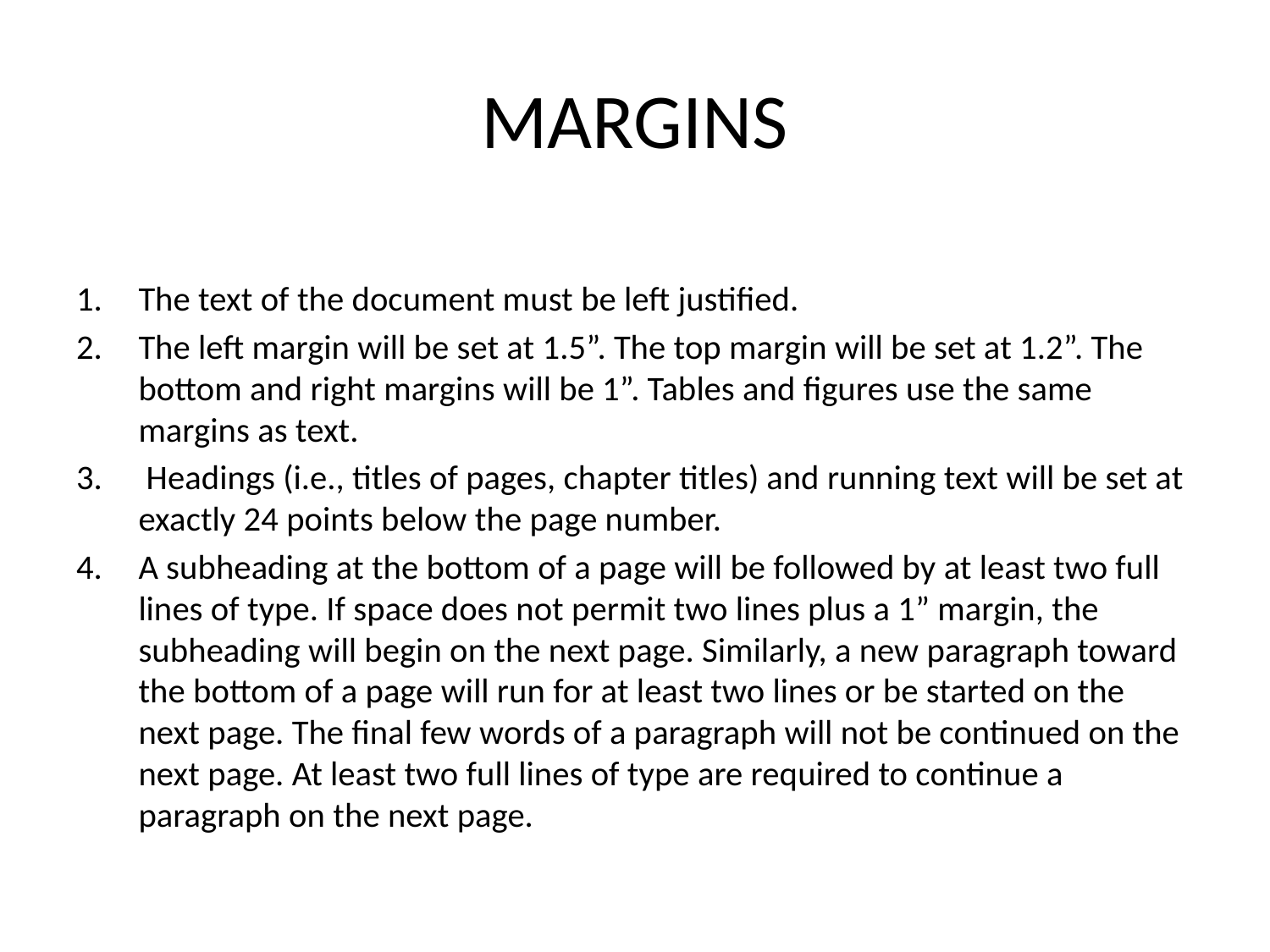

# MARGINS

The text of the document must be left justified.
The left margin will be set at 1.5”. The top margin will be set at 1.2”. The bottom and right margins will be 1”. Tables and figures use the same margins as text.
 Headings (i.e., titles of pages, chapter titles) and running text will be set at exactly 24 points below the page number.
A subheading at the bottom of a page will be followed by at least two full lines of type. If space does not permit two lines plus a 1” margin, the subheading will begin on the next page. Similarly, a new paragraph toward the bottom of a page will run for at least two lines or be started on the next page. The final few words of a paragraph will not be continued on the next page. At least two full lines of type are required to continue a paragraph on the next page.